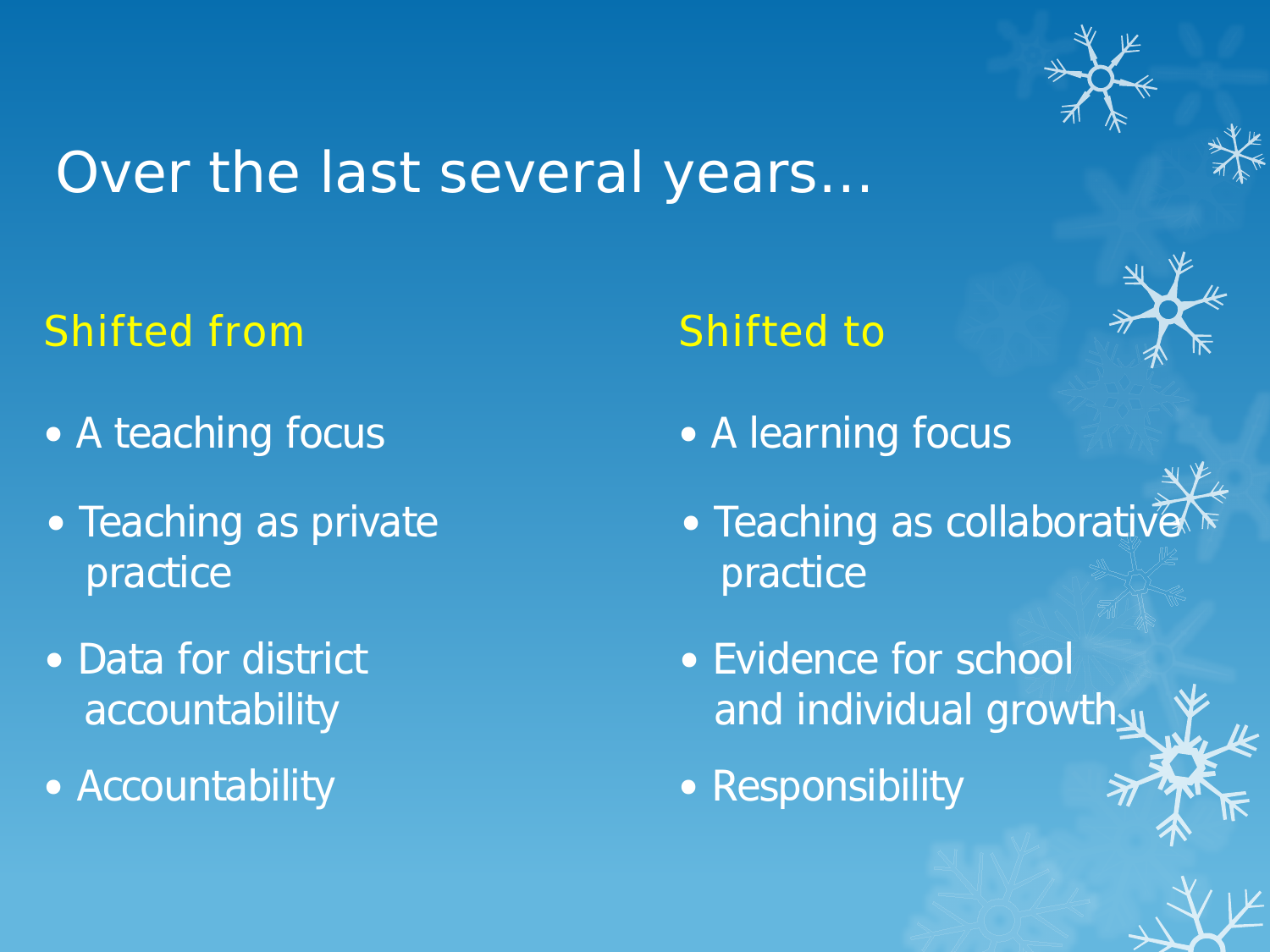

# Over the last several years…
Shifted from             	 	Shifted to

• A teaching focus			• A learning focus
• Teaching as private 		• Teaching as collaborative
   practice				   practice
• Data for district			• Evidence for school
   accountability	                      and individual growth
• Accountability			• Responsibility